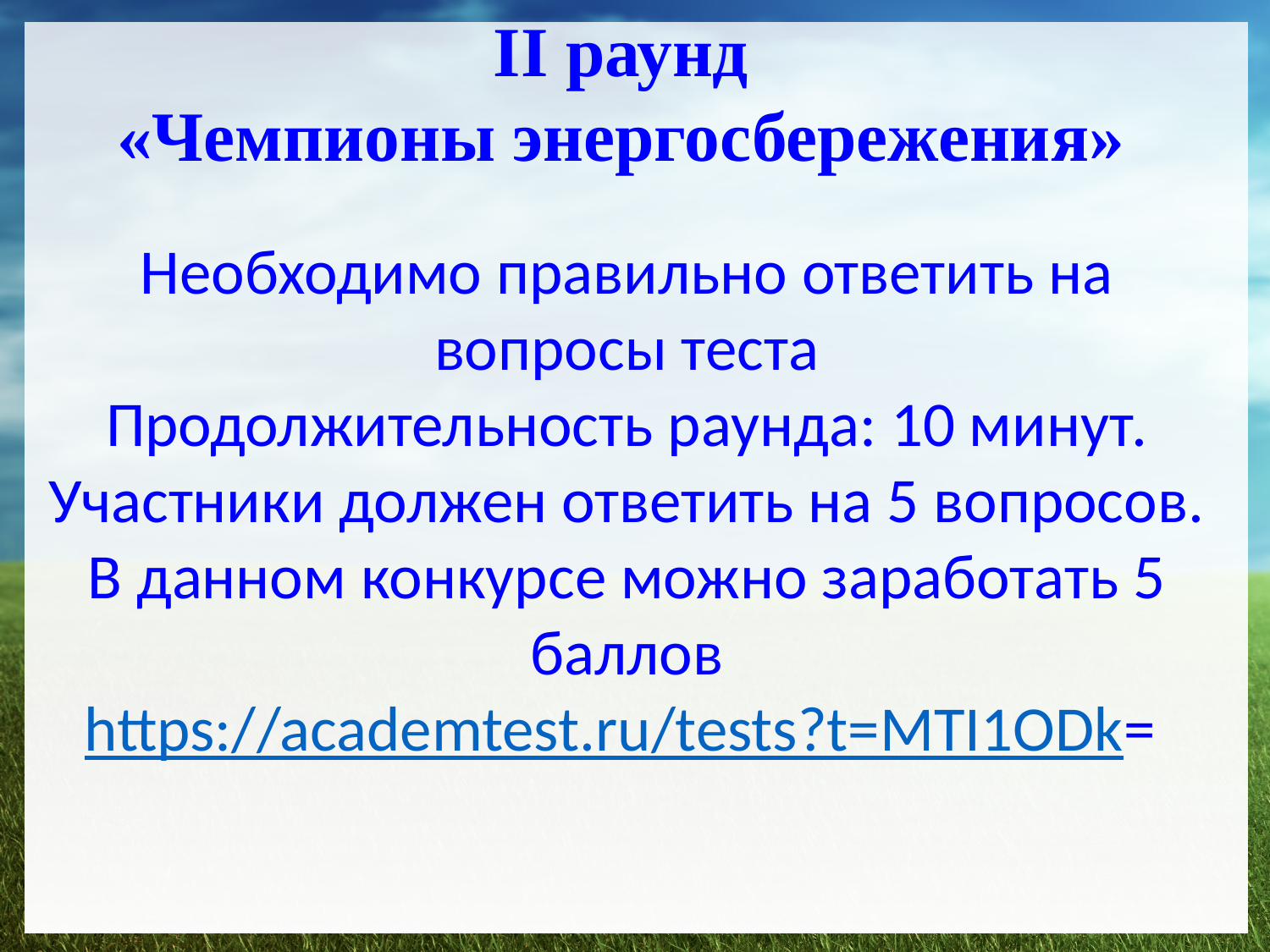

II раунд
«Чемпионы энергосбережения»
Необходимо правильно ответить на вопросы теста
Продолжительность раунда: 10 минут. Участники должен ответить на 5 вопросов. В данном конкурсе можно заработать 5 баллов
https://academtest.ru/tests?t=MTI1ODk=